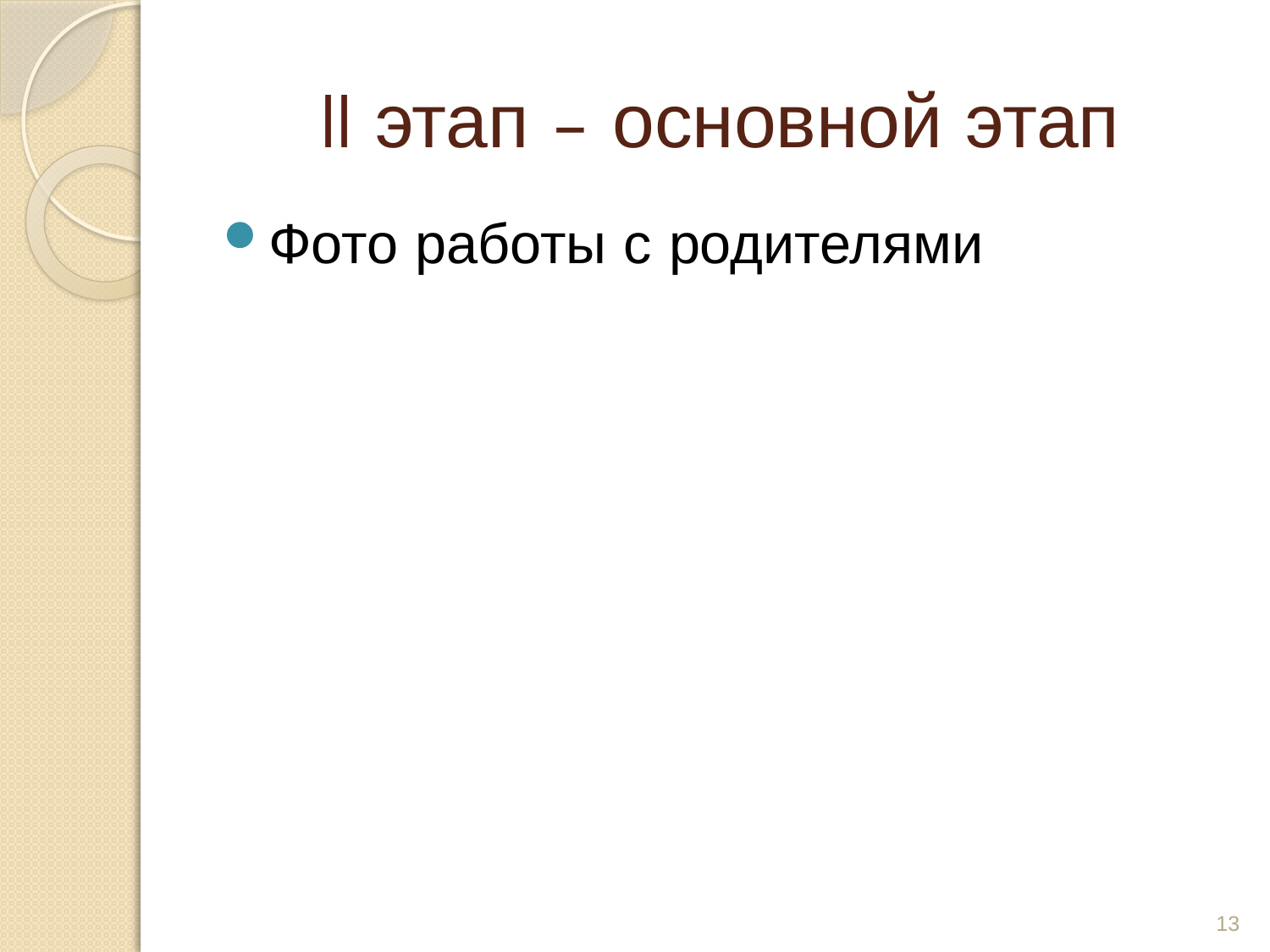

# II этап – основной этап
Фото работы с родителями
13